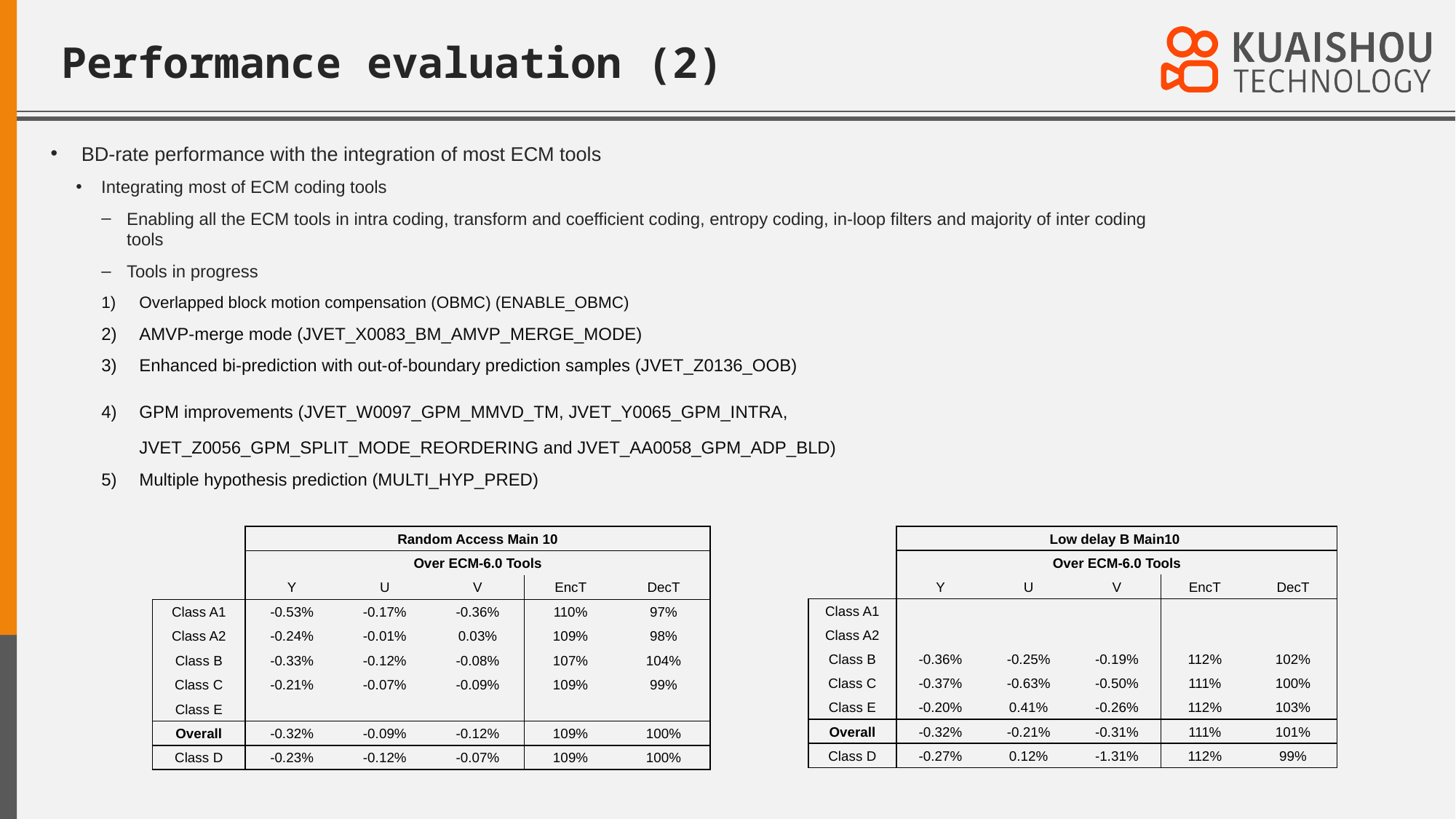

# Performance evaluation (2)
 BD-rate performance with the integration of most ECM tools
Integrating most of ECM coding tools
Enabling all the ECM tools in intra coding, transform and coefficient coding, entropy coding, in-loop filters and majority of inter coding tools
Tools in progress
Overlapped block motion compensation (OBMC) (ENABLE_OBMC)
AMVP-merge mode (JVET_X0083_BM_AMVP_MERGE_MODE)
Enhanced bi-prediction with out-of-boundary prediction samples (JVET_Z0136_OOB)
GPM improvements (JVET_W0097_GPM_MMVD_TM, JVET_Y0065_GPM_INTRA, JVET_Z0056_GPM_SPLIT_MODE_REORDERING and JVET_AA0058_GPM_ADP_BLD)
Multiple hypothesis prediction (MULTI_HYP_PRED)

|  | Random Access Main 10 |  |  |  |  |
| --- | --- | --- | --- | --- | --- |
|  | Over ECM-6.0 Tools |  |  |  |  |
|  | Y | U | V | EncT | DecT |
| Class A1 | -0.53% | -0.17% | -0.36% | 110% | 97% |
| Class A2 | -0.24% | -0.01% | 0.03% | 109% | 98% |
| Class B | -0.33% | -0.12% | -0.08% | 107% | 104% |
| Class C | -0.21% | -0.07% | -0.09% | 109% | 99% |
| Class E |  |  |  |  |  |
| Overall | -0.32% | -0.09% | -0.12% | 109% | 100% |
| Class D | -0.23% | -0.12% | -0.07% | 109% | 100% |
|  | Low delay B Main10 |  |  |  |  |
| --- | --- | --- | --- | --- | --- |
|  | Over ECM-6.0 Tools |  |  |  |  |
|  | Y | U | V | EncT | DecT |
| Class A1 |  |  |  |  |  |
| Class A2 |  |  |  |  |  |
| Class B | -0.36% | -0.25% | -0.19% | 112% | 102% |
| Class C | -0.37% | -0.63% | -0.50% | 111% | 100% |
| Class E | -0.20% | 0.41% | -0.26% | 112% | 103% |
| Overall | -0.32% | -0.21% | -0.31% | 111% | 101% |
| Class D | -0.27% | 0.12% | -1.31% | 112% | 99% |